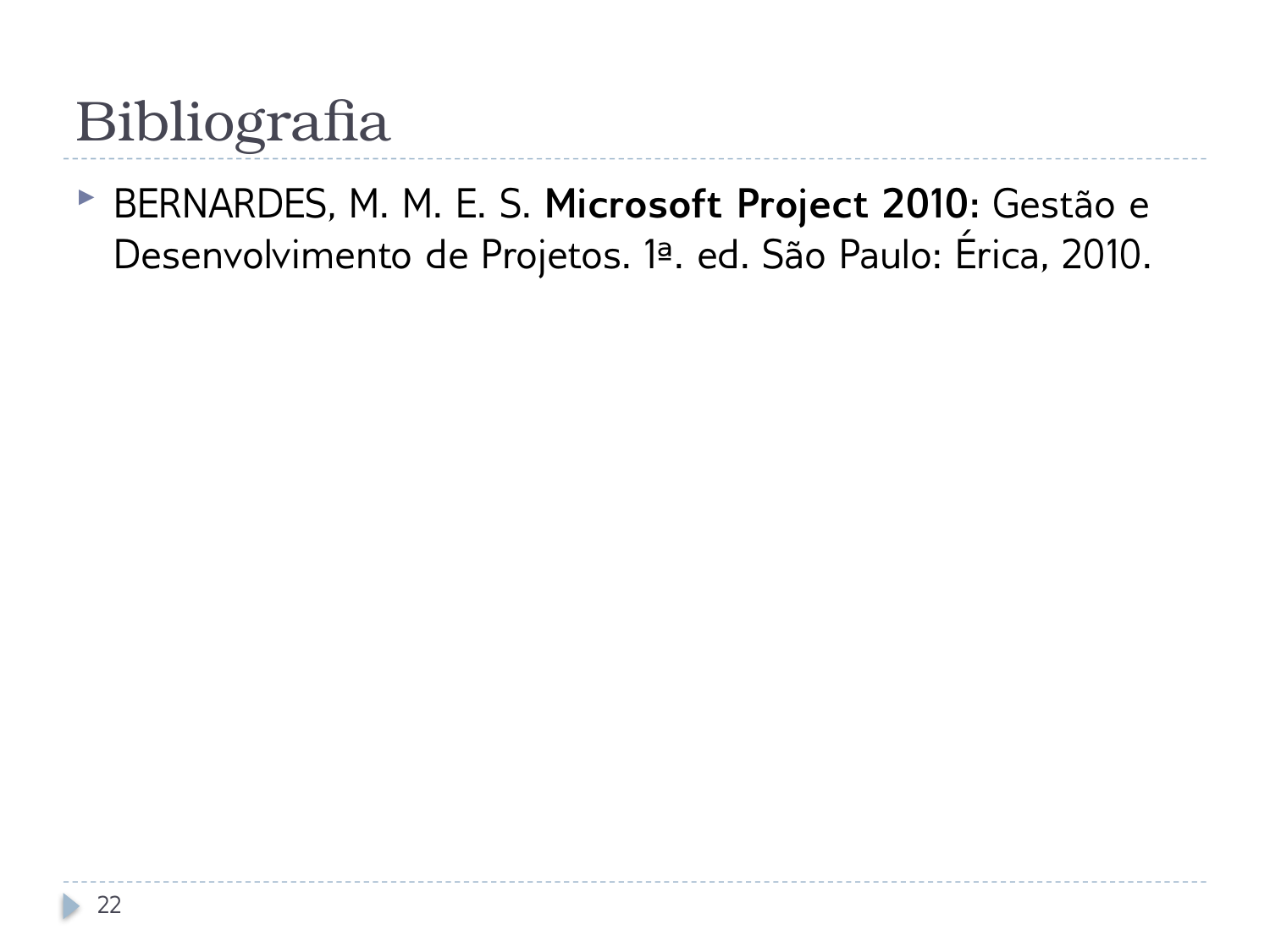

# Bibliografia
BERNARDES, M. M. E. S. Microsoft Project 2010: Gestão e Desenvolvimento de Projetos. 1ª. ed. São Paulo: Érica, 2010.

22